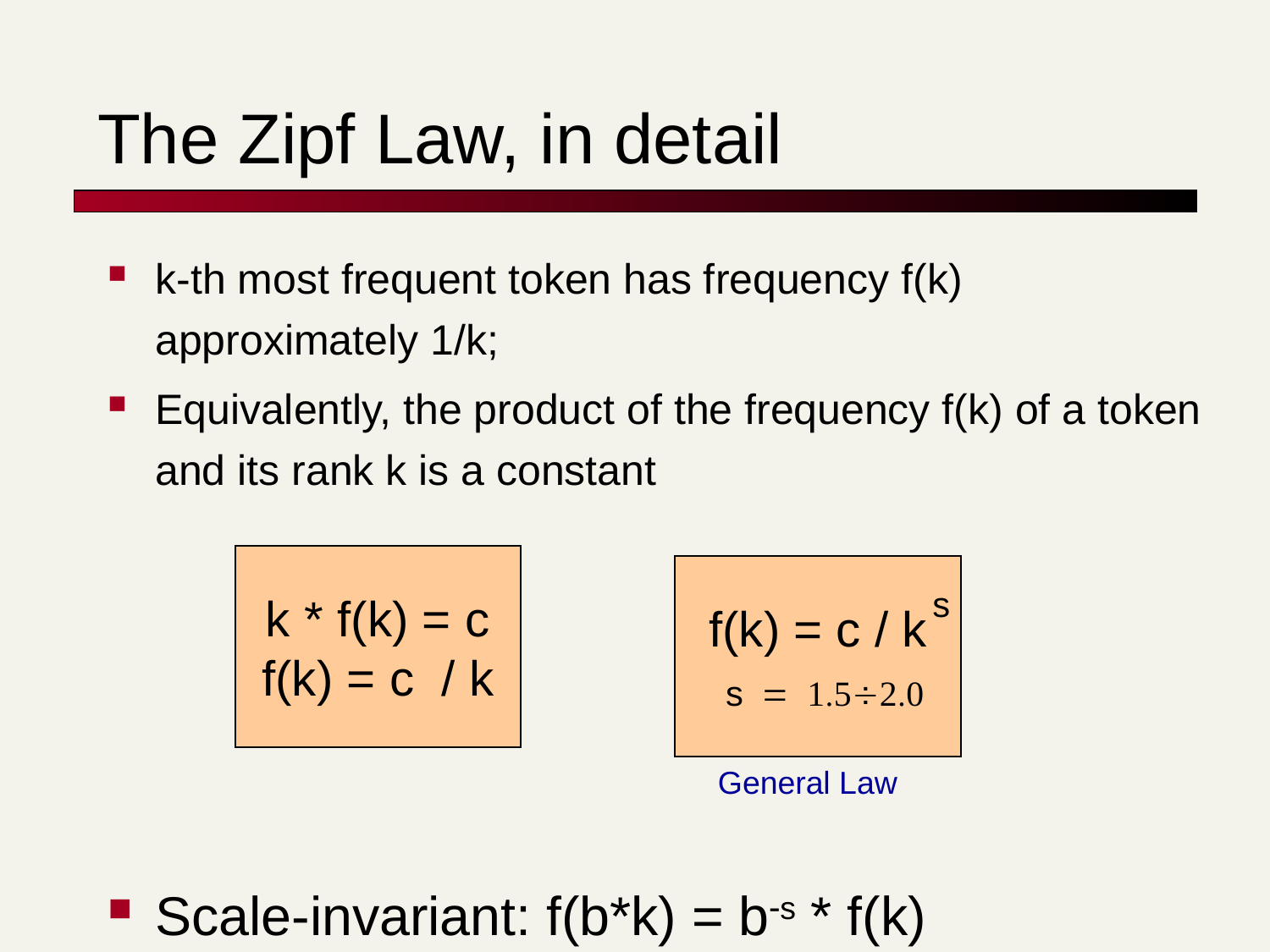

# The Zipf Law, in detail
k-th most frequent token has frequency f(k) approximately 1/k;
Equivalently, the product of the frequency f(k) of a token and its rank k is a constant

Scale-invariant: f(b*k) = b−s * f(k)
k * f(k) = c
f(k) = c  / k
f(k) = c / k
 s = 1.5÷2.0
s
General Law